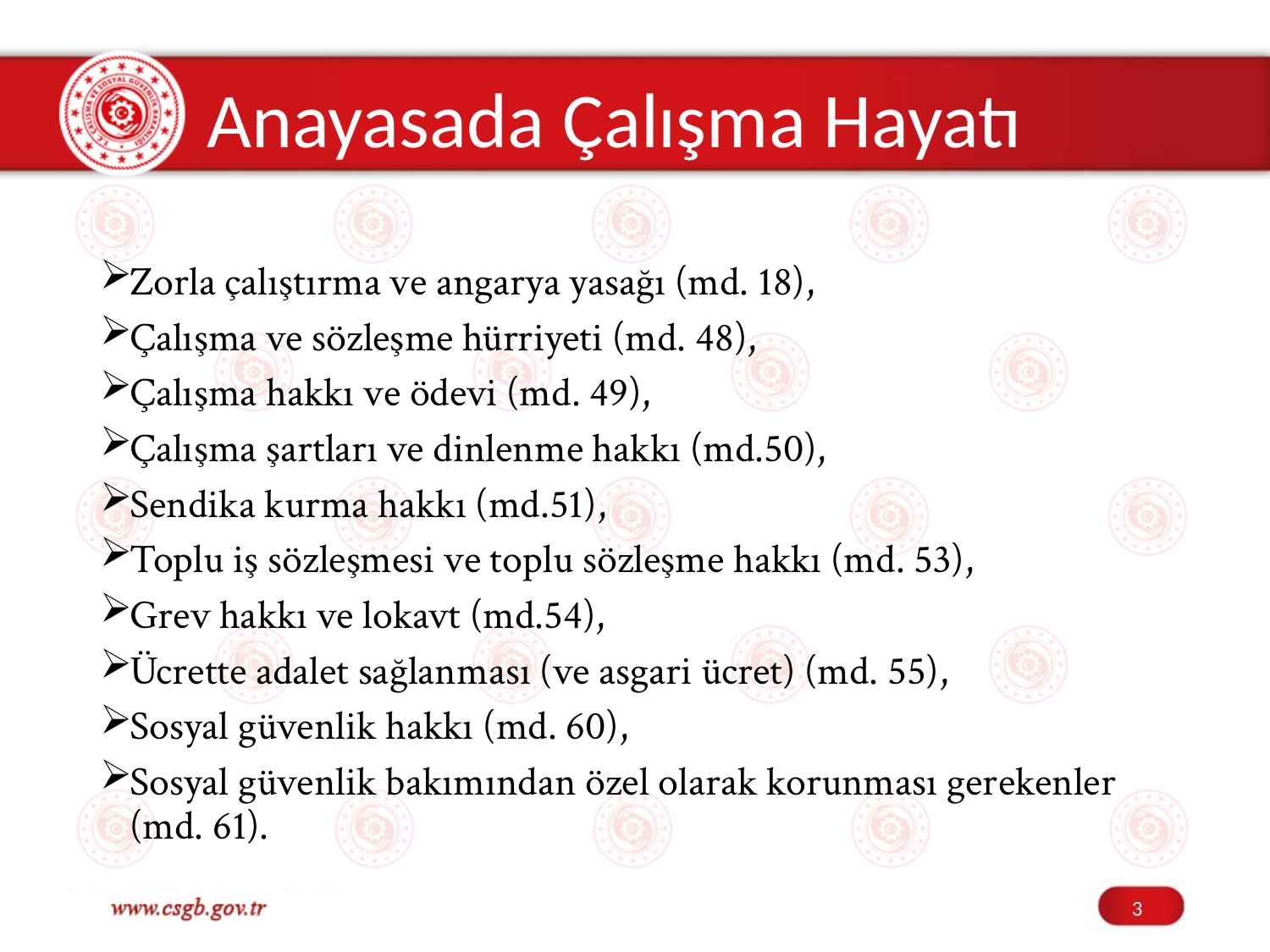

# Anayasada Çalışma Hayatı
Zorla çalıştırma ve angarya yasağı (md. 18),
Çalışma ve sözleşme hürriyeti (md. 48),
Çalışma hakkı ve ödevi (md. 49),
Çalışma şartları ve dinlenme hakkı (md.50),
Sendika kurma hakkı (md.51),
Toplu iş sözleşmesi ve toplu sözleşme hakkı (md. 53),
Grev hakkı ve lokavt (md.54),
Ücrette adalet sağlanması (ve asgari ücret) (md. 55),
Sosyal güvenlik hakkı (md. 60),
Sosyal güvenlik bakımından özel olarak korunması gerekenler (md. 61).

                                        3